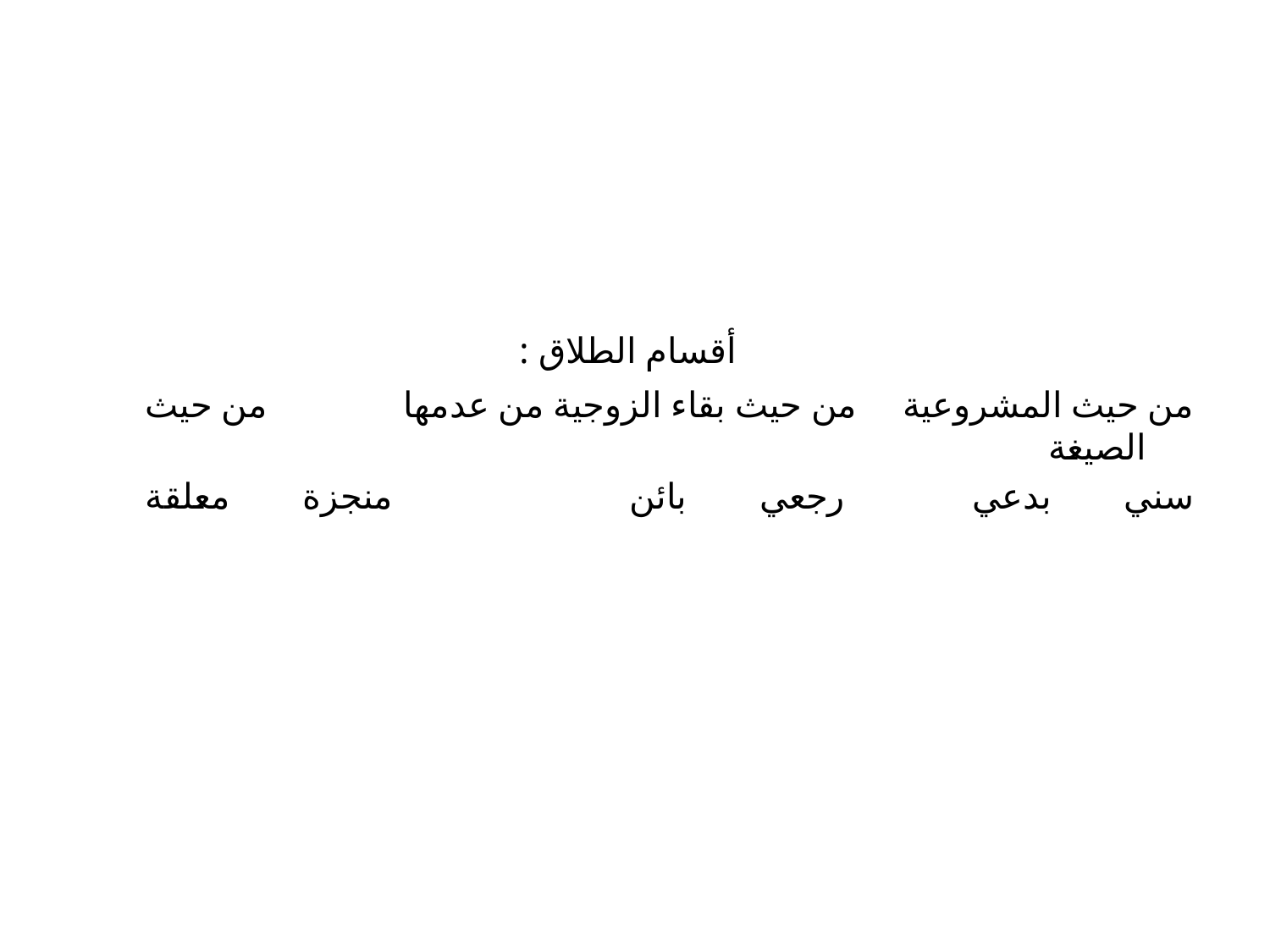

#

 أقسام الطلاق :
من حيث المشروعية     من حيث بقاء الزوجية من عدمها               من حيث الصيغة
سني        بدعي              رجعي        بائن                          منجزة        معلقة